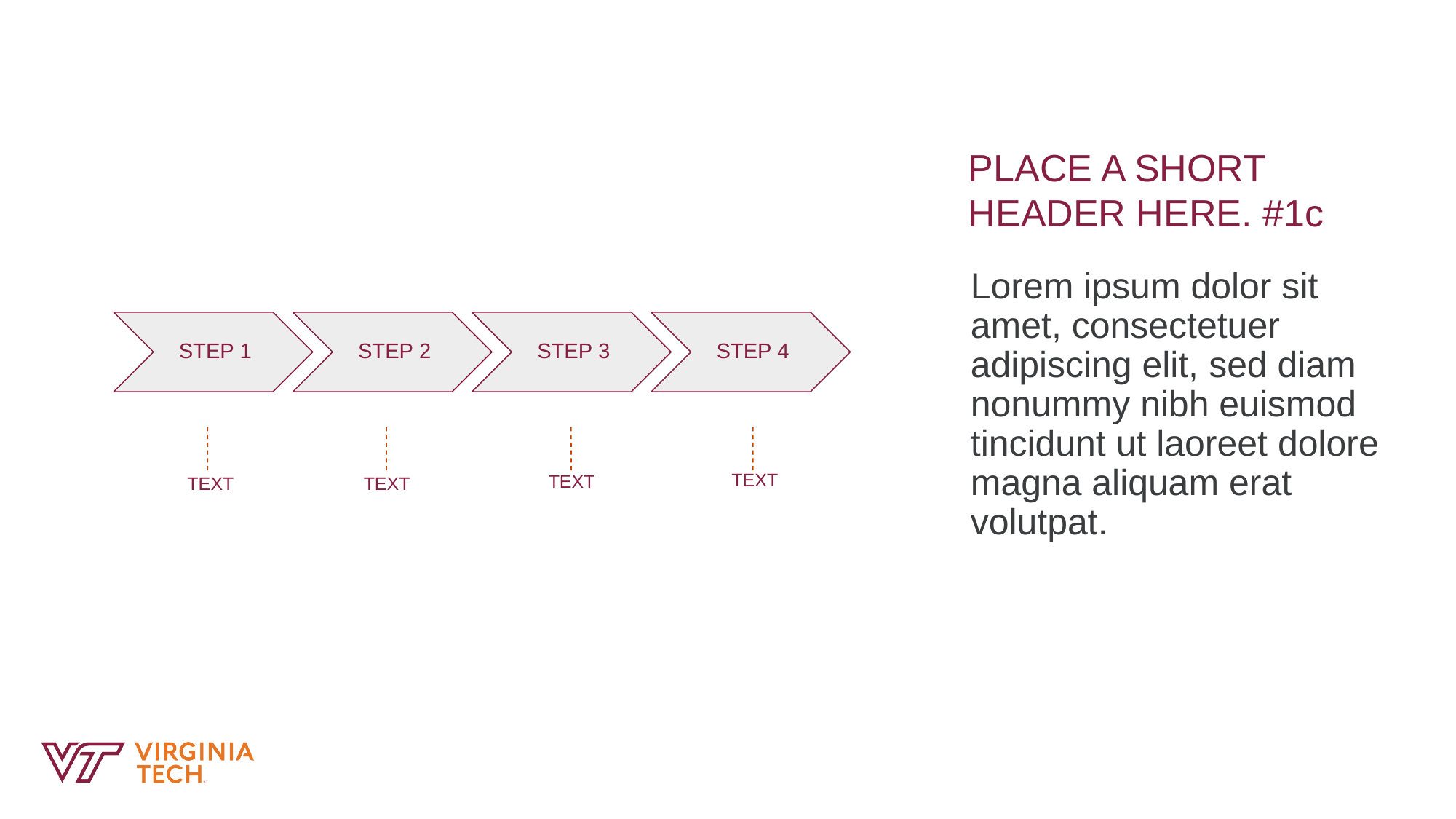

# PLACE A SHORT HEADER HERE. #1c
Lorem ipsum dolor sit amet, consectetuer adipiscing elit, sed diam nonummy nibh euismod tincidunt ut laoreet dolore magna aliquam erat volutpat.

STEP 1

STEP 2

STEP 3

STEP 4
TEXT
TEXT
TEXT
TEXT